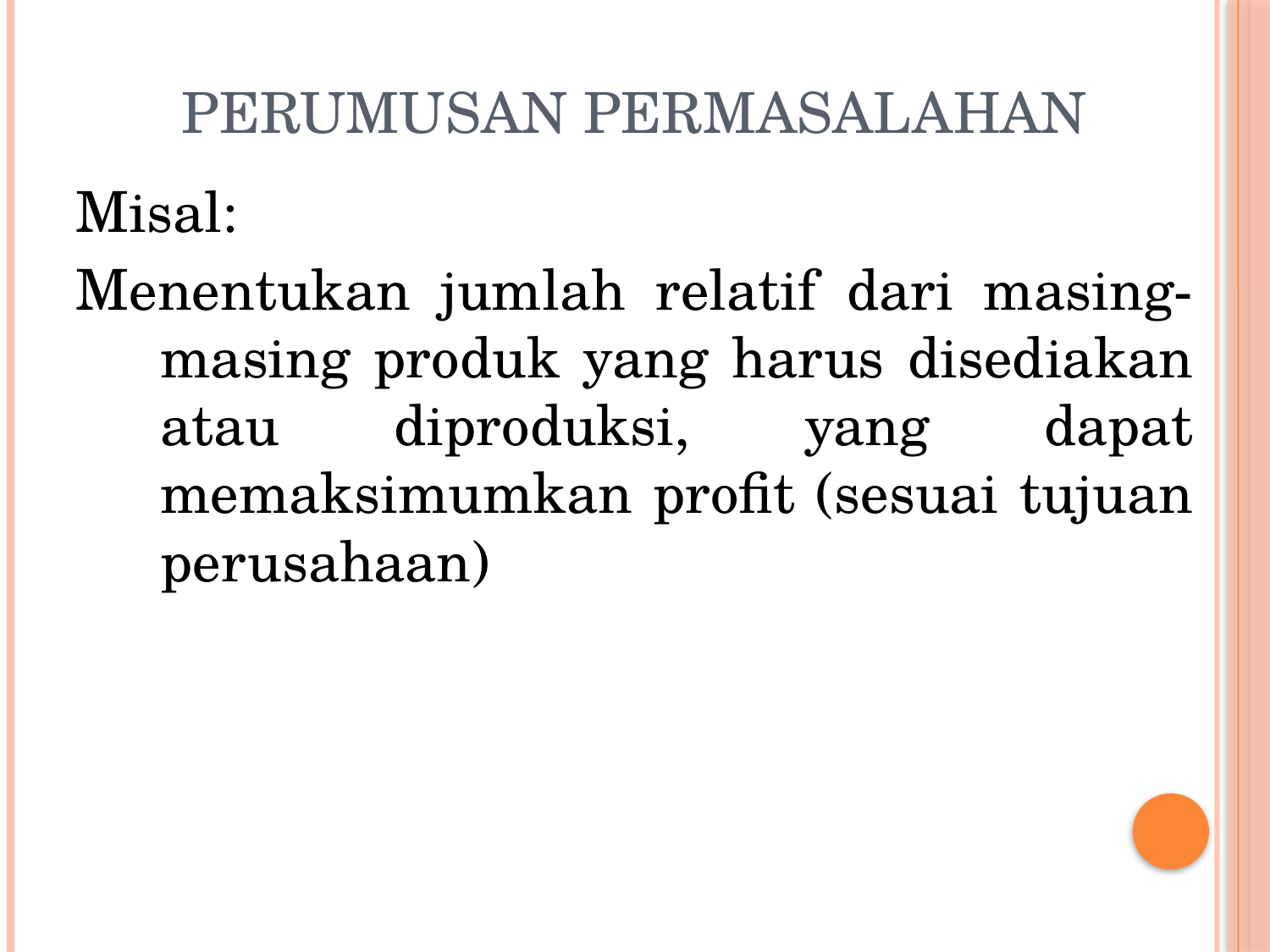

# Perumusan Permasalahan
Misal:
Menentukan jumlah relatif dari masing-masing produk yang harus disediakan atau diproduksi, yang dapat memaksimumkan profit (sesuai tujuan perusahaan)